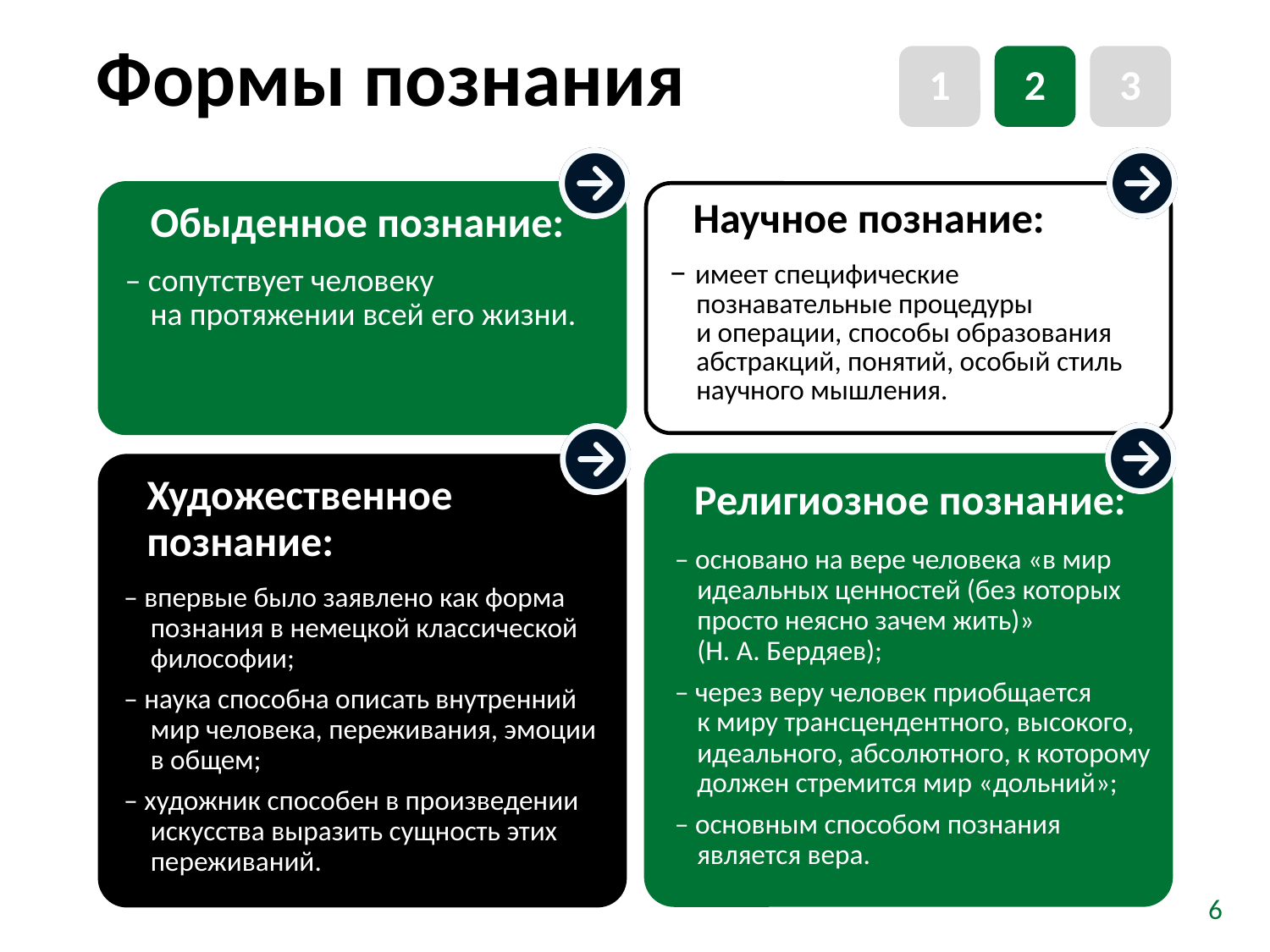

# Формы познания
1
2
3

Обыденное познание:
‒ сопутствует человеку
на протяжении всей его жизни.
Научное познание:
‒ имеет специфические познавательные процедуры
и операции, способы образования абстракций, понятий, особый стиль научного мышления.

Религиозное познание:
‒ основано на вере человека «в мир идеальных ценностей (без которых просто неясно зачем жить)»
(Н. А. Бердяев);
‒ через веру человек приобщается
к миру трансцендентного, высокого, идеального, абсолютного, к которому должен стремится мир «дольний»;
‒ основным способом познания является вера.
Художественное познание:
‒ впервые было заявлено как форма познания в немецкой классической философии;
‒ наука способна описать внутренний мир человека, переживания, эмоции в общем;
‒ художник способен в произведении искусства выразить сущность этих переживаний.
6